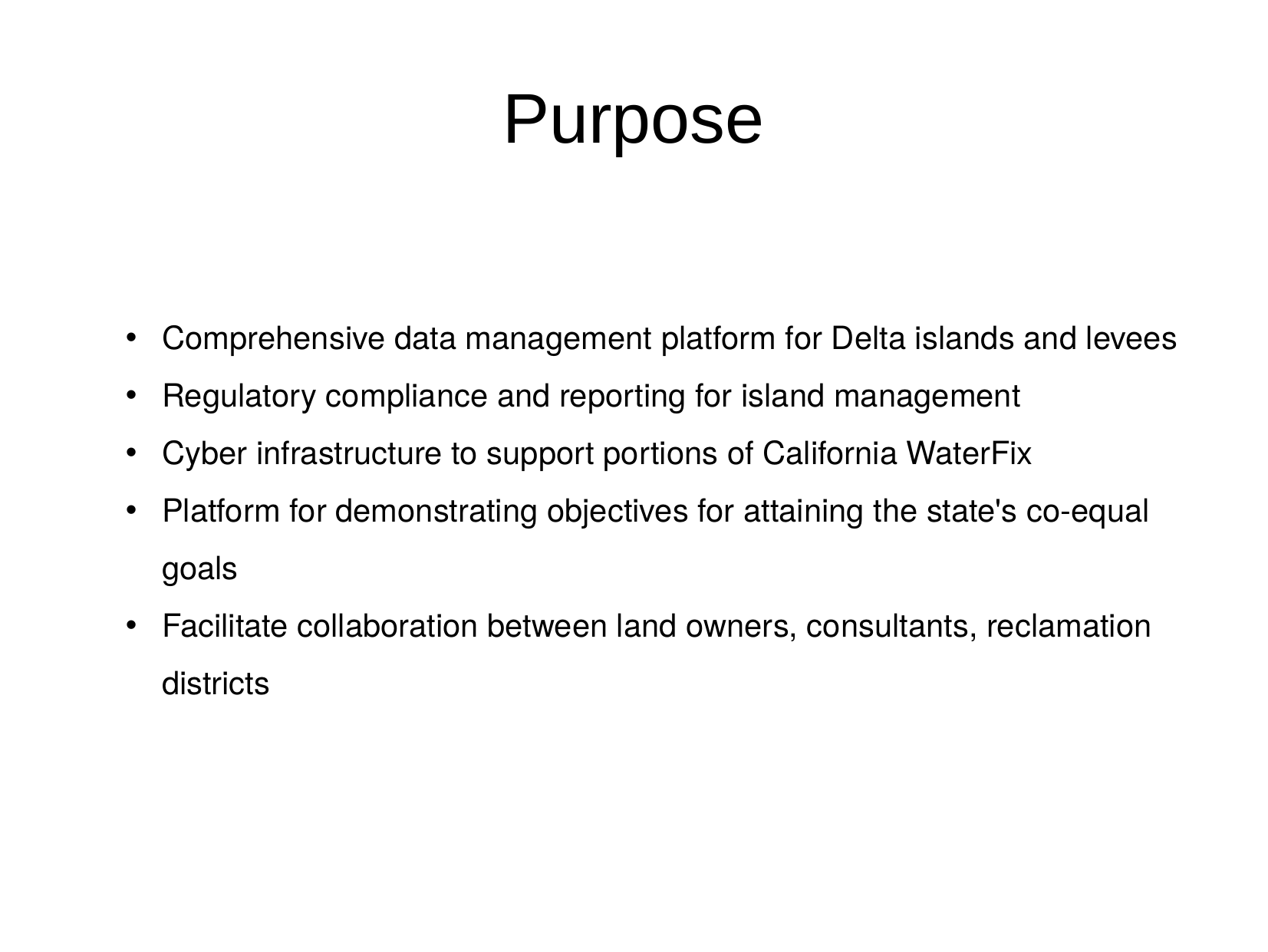

# Purpose
Comprehensive data management platform for Delta islands and levees
Regulatory compliance and reporting for island management
Cyber infrastructure to support portions of California WaterFix
Platform for demonstrating objectives for attaining the state's co-equal goals
Facilitate collaboration between land owners, consultants, reclamation districts